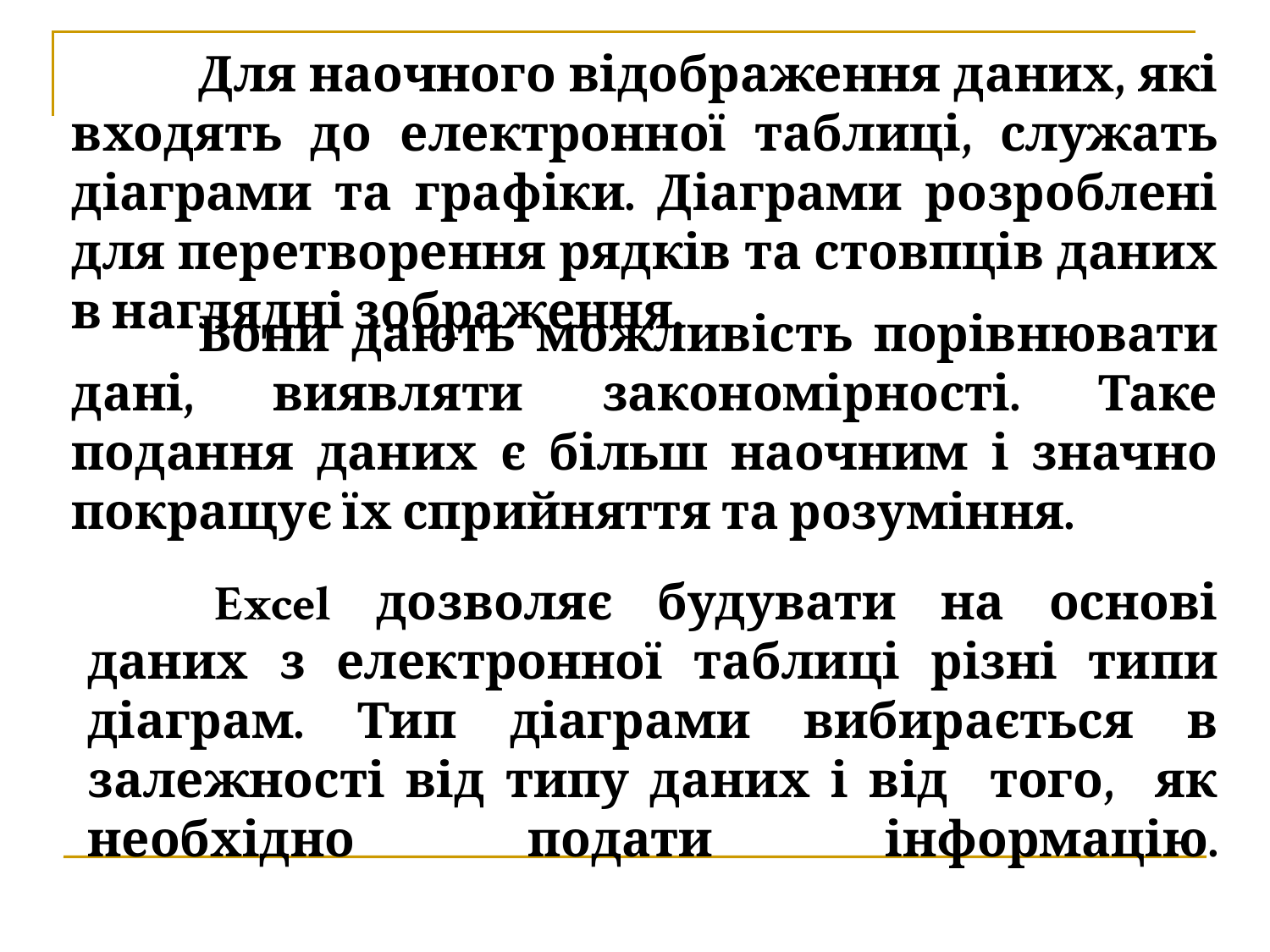

# Для наочного відображення даних, які входять до електронної таблиці, служать діаграми та графіки. Діаграми розроблені для перетворення рядків та стовпців даних в наглядні зображення.
	Вони дають можливість порівнювати дані, виявляти закономірності. Таке подання даних є більш наочним і значно покращує їх сприйняття та розуміння.                              ь
	Excel дозволяє будувати на основі даних з електронної таблиці різні типи діаграм. Тип діаграми вибирається в залежності від типу даних і від  того,  як необхідно подати інформацію.